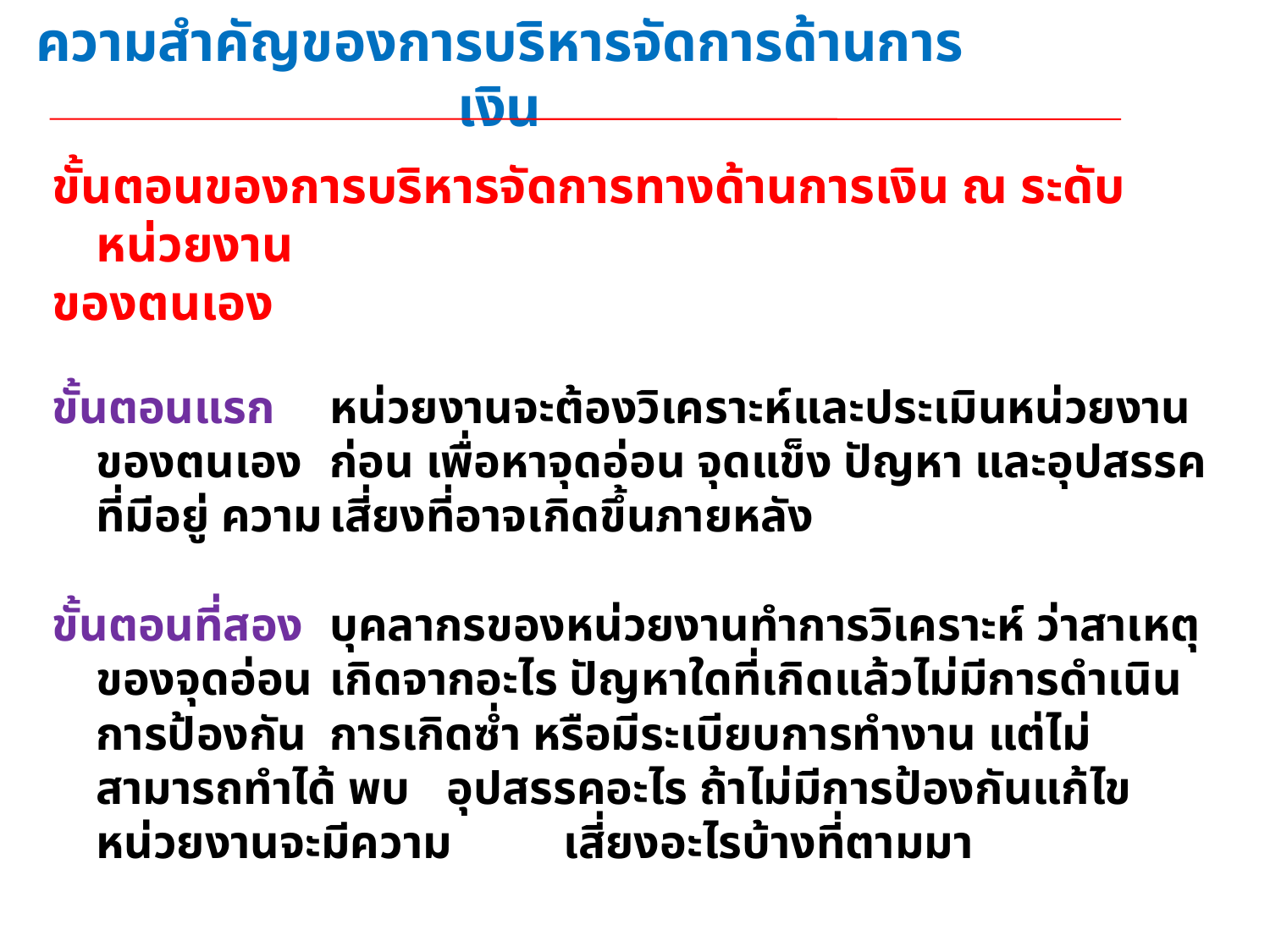

ความสำคัญของการบริหารจัดการด้านการเงิน
ขั้นตอนของการบริหารจัดการทางด้านการเงิน ณ ระดับหน่วยงาน
ของตนเอง

ขั้นตอนแรก	หน่วยงานจะต้องวิเคราะห์และประเมินหน่วยงานของตนเอง			ก่อน เพื่อหาจุดอ่อน จุดแข็ง ปัญหา และอุปสรรคที่มีอยู่ ความ		เสี่ยงที่อาจเกิดขึ้นภายหลัง

ขั้นตอนที่สอง	บุคลากรของหน่วยงานทำการวิเคราะห์ ว่าสาเหตุของจุดอ่อน		เกิดจากอะไร ปัญหาใดที่เกิดแล้วไม่มีการดำเนินการป้องกัน			การเกิดซ่ำ หรือมีระเบียบการทำงาน แต่ไม่สามารถทำได้ พบ			อุปสรรคอะไร ถ้าไม่มีการป้องกันแก้ไข หน่วยงานจะมีความ			เสี่ยงอะไรบ้างที่ตามมา